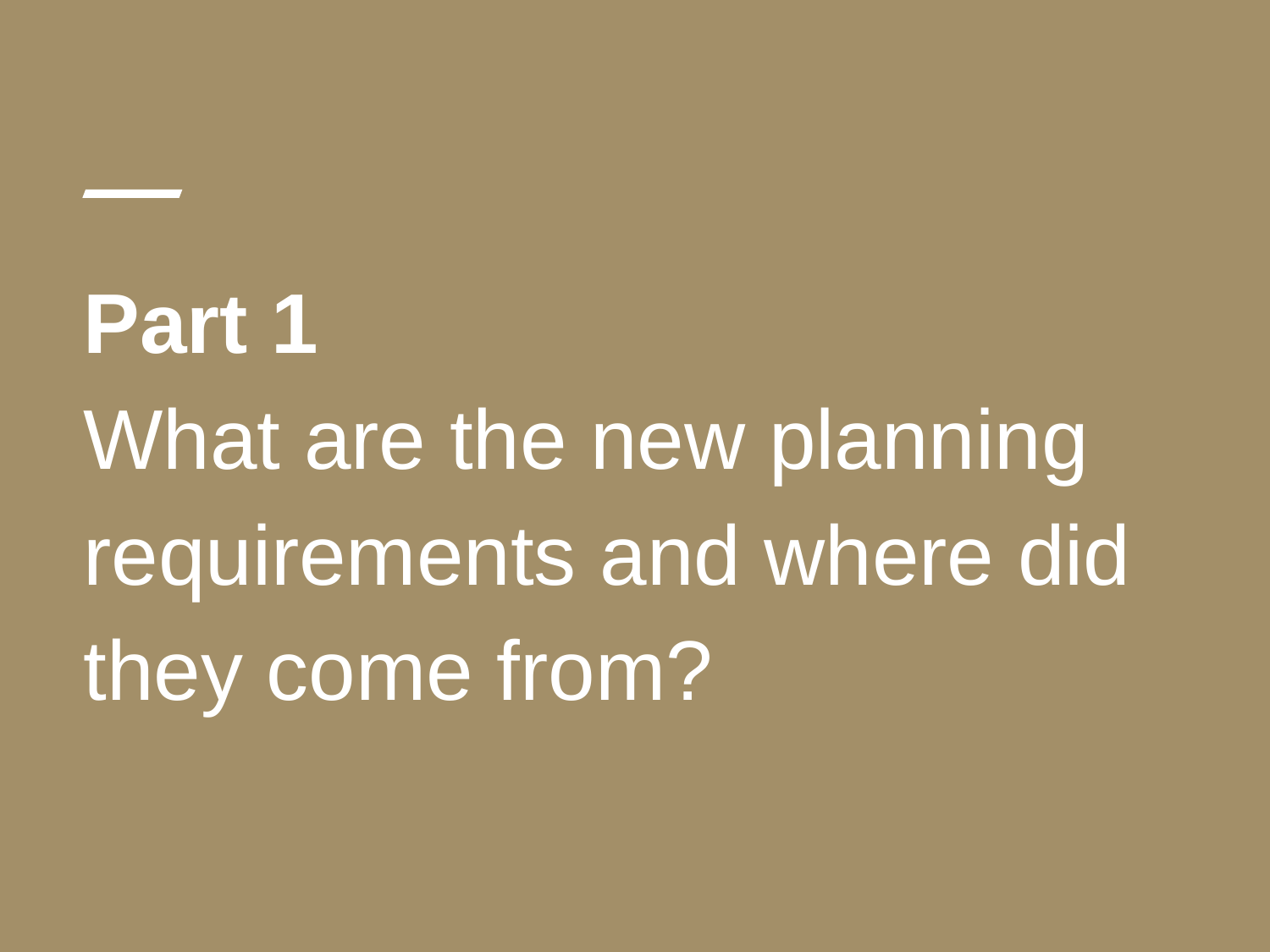

# Part 1 What are the new planning requirements and where did they come from?